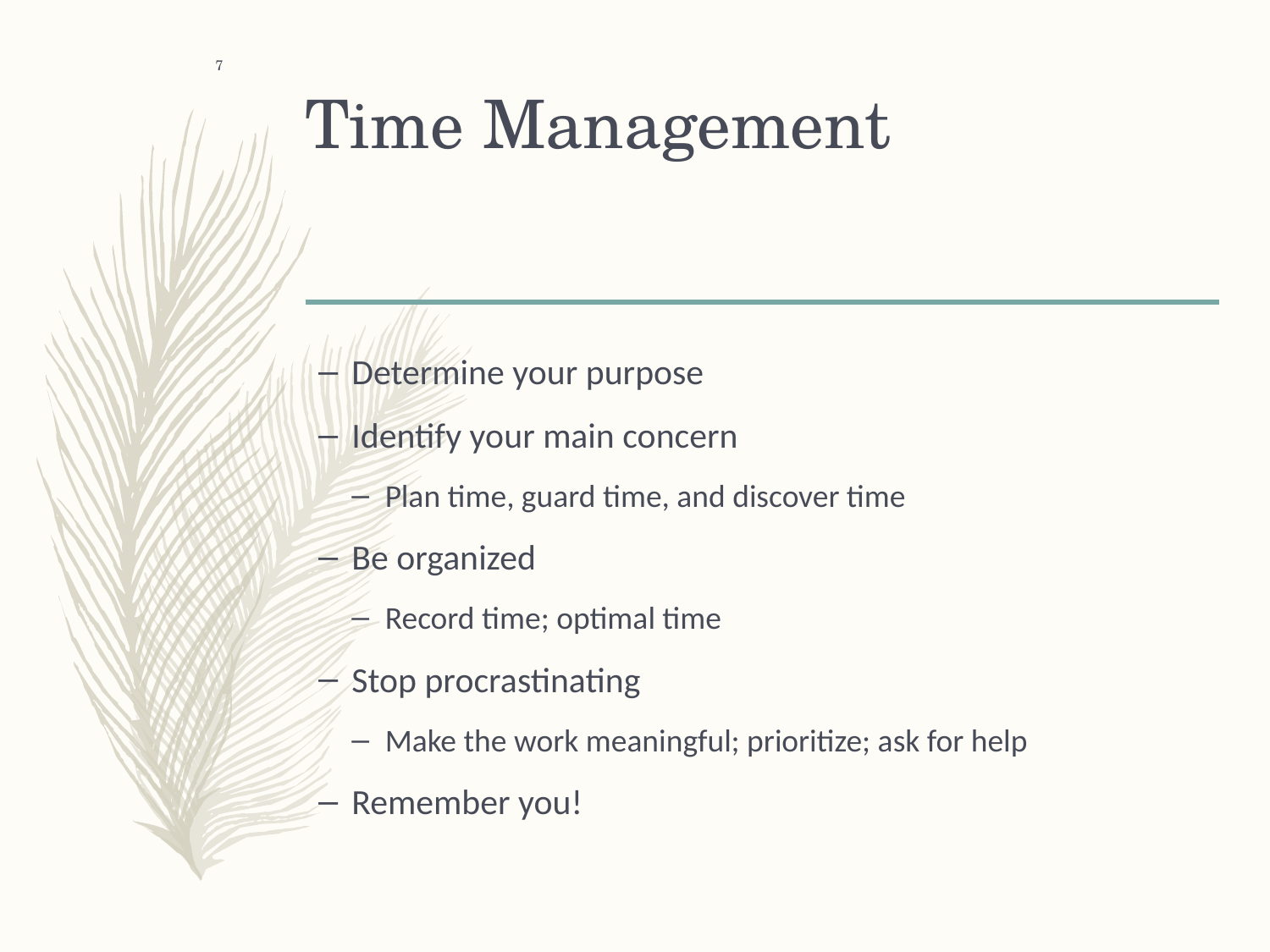

# Time Management
 7

Determine your purpose
Identify your main concern
Plan time, guard time, and discover time
Be organized
Record time; optimal time
Stop procrastinating
Make the work meaningful; prioritize; ask for help
Remember you!